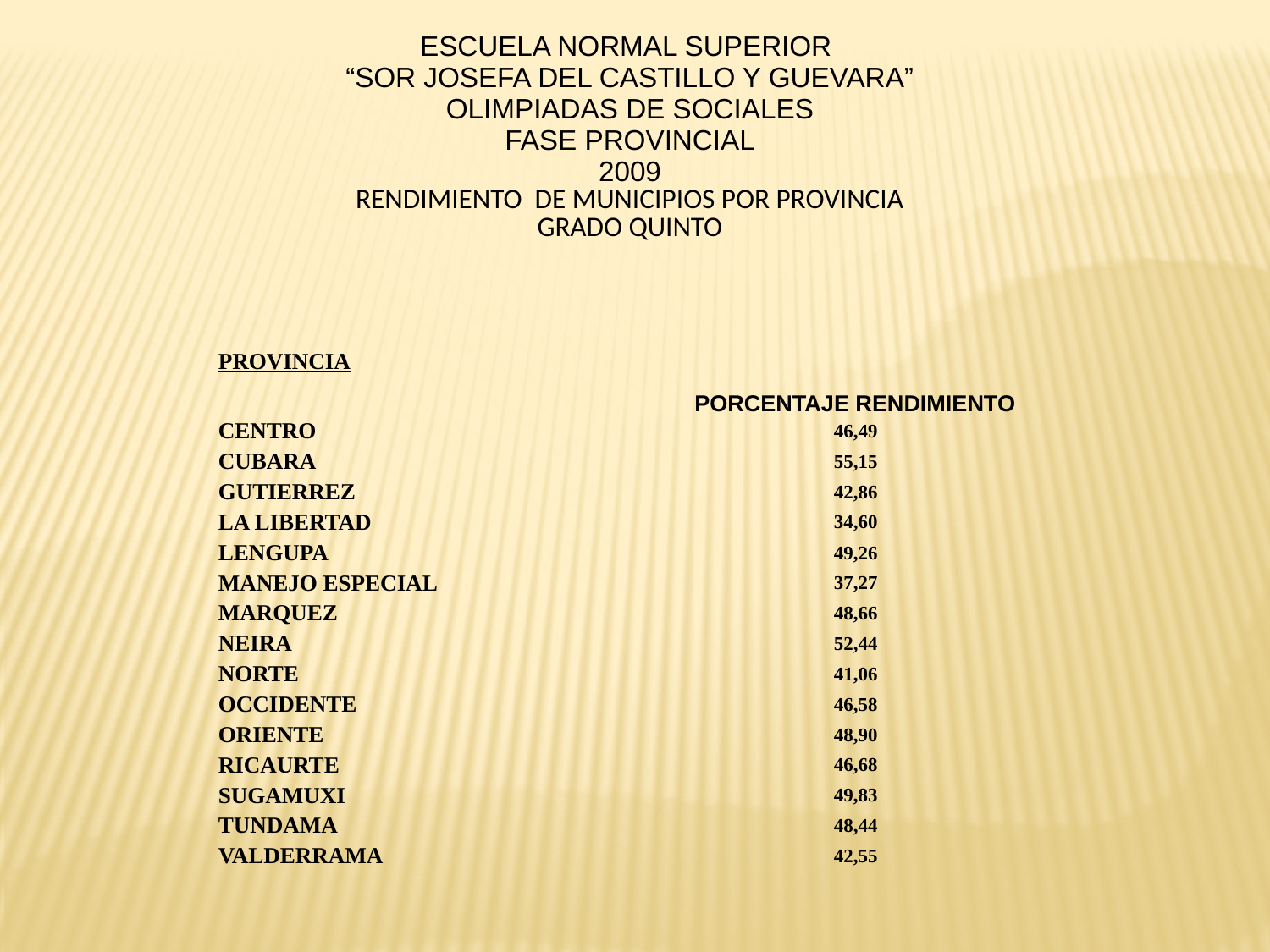

| ESCUELA NORMAL SUPERIOR “SOR JOSEFA DEL CASTILLO Y GUEVARA” OLIMPIADAS DE SOCIALES FASE PROVINCIAL 2009 RENDIMIENTO DE MUNICIPIOS POR PROVINCIA GRADO QUINTO |
| --- |
| PROVINCIA | PORCENTAJE RENDIMIENTO |
| --- | --- |
| CENTRO | 46,49 |
| CUBARA | 55,15 |
| GUTIERREZ | 42,86 |
| LA LIBERTAD | 34,60 |
| LENGUPA | 49,26 |
| MANEJO ESPECIAL | 37,27 |
| MARQUEZ | 48,66 |
| NEIRA | 52,44 |
| NORTE | 41,06 |
| OCCIDENTE | 46,58 |
| ORIENTE | 48,90 |
| RICAURTE | 46,68 |
| SUGAMUXI | 49,83 |
| TUNDAMA | 48,44 |
| VALDERRAMA | 42,55 |